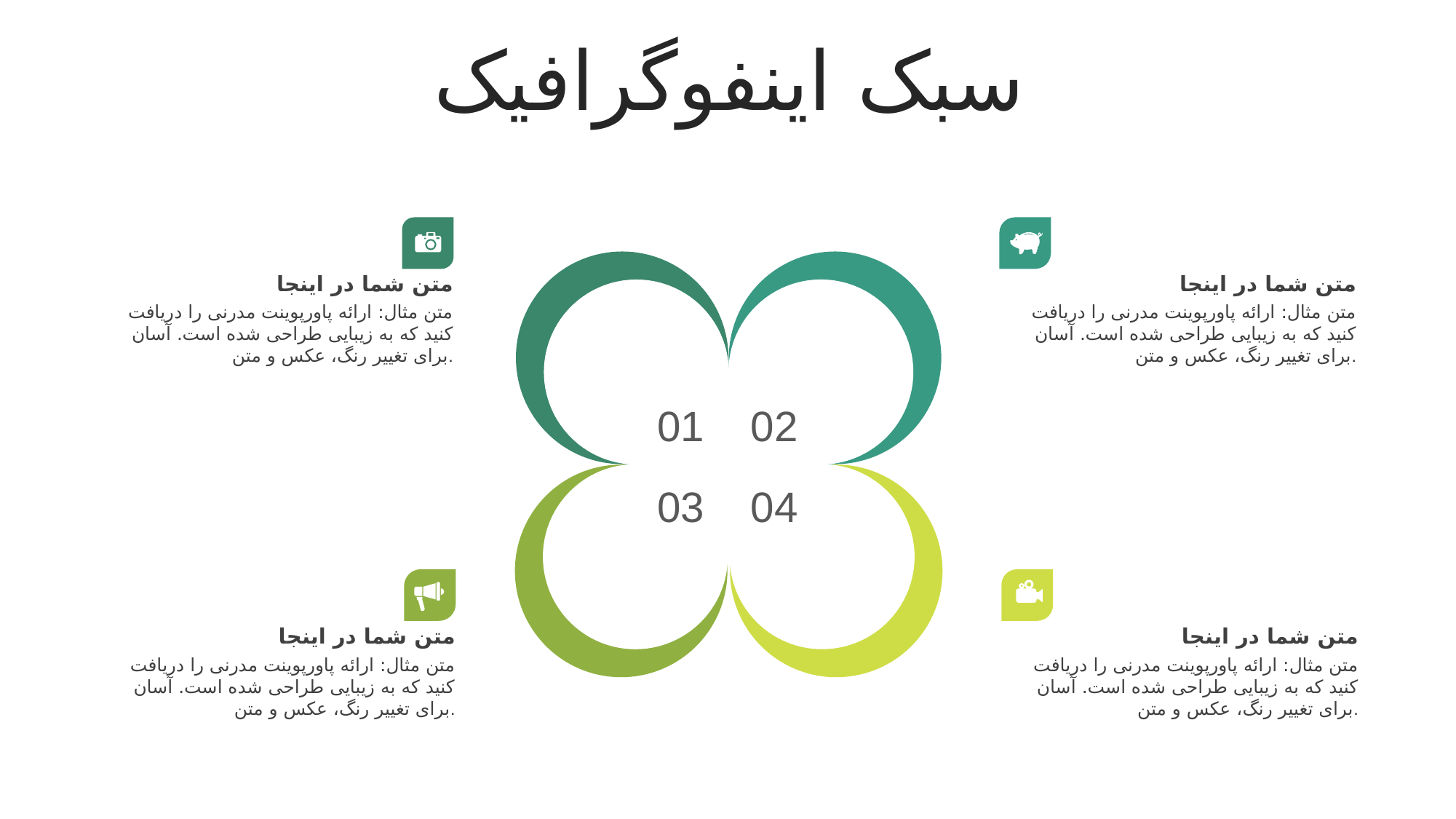

سبک اینفوگرافیک

01
02

03
04
متن شما در اینجا
متن مثال: ارائه پاورپوینت مدرنی را دریافت کنید که به زیبایی طراحی شده است. آسان برای تغییر رنگ، عکس و متن.
متن شما در اینجا
متن مثال: ارائه پاورپوینت مدرنی را دریافت کنید که به زیبایی طراحی شده است. آسان برای تغییر رنگ، عکس و متن.

متن شما در اینجا
متن مثال: ارائه پاورپوینت مدرنی را دریافت کنید که به زیبایی طراحی شده است. آسان برای تغییر رنگ، عکس و متن.
متن شما در اینجا
متن مثال: ارائه پاورپوینت مدرنی را دریافت کنید که به زیبایی طراحی شده است. آسان برای تغییر رنگ، عکس و متن.